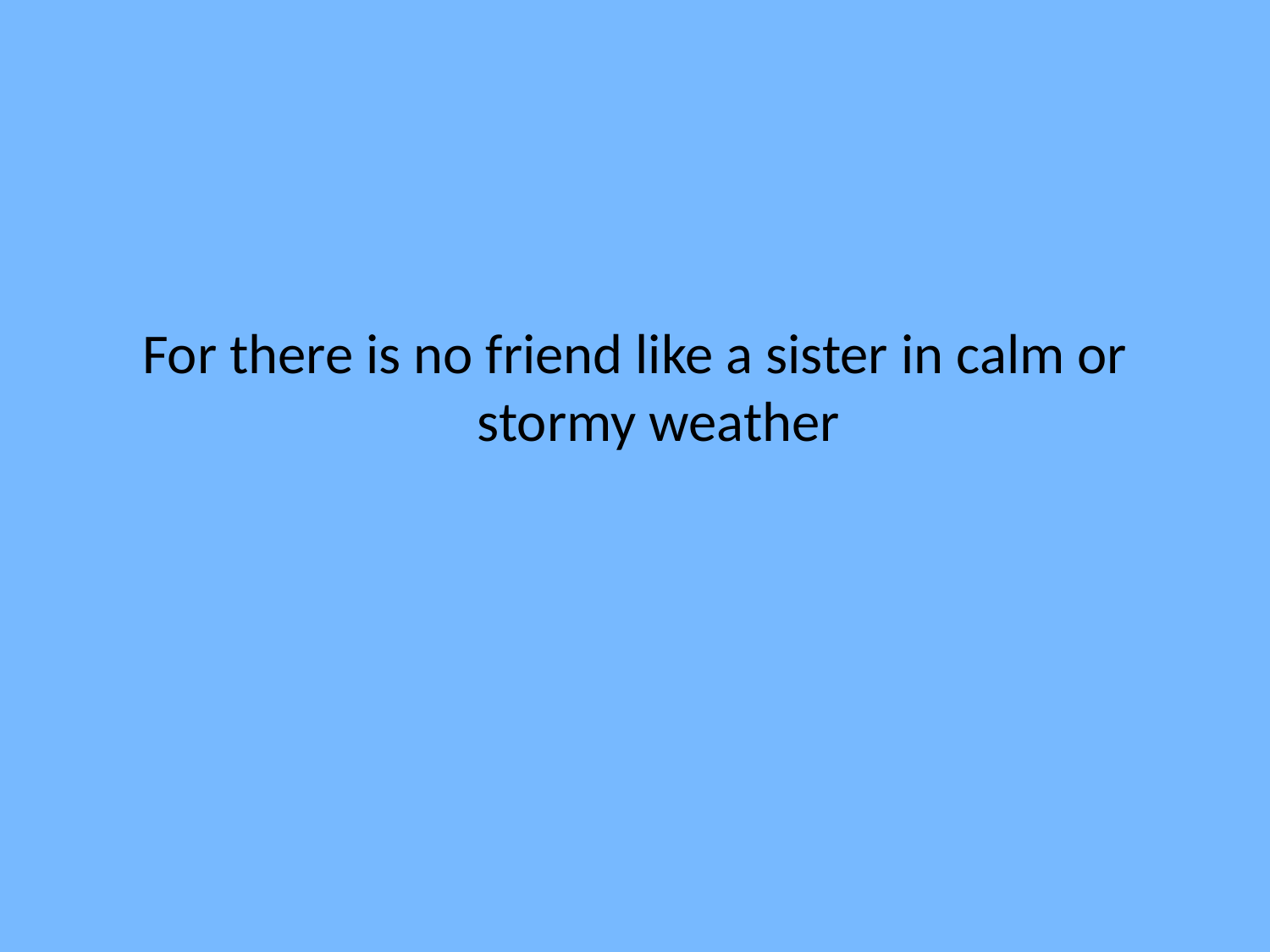

For there is no friend like a sister in calm or stormy weather